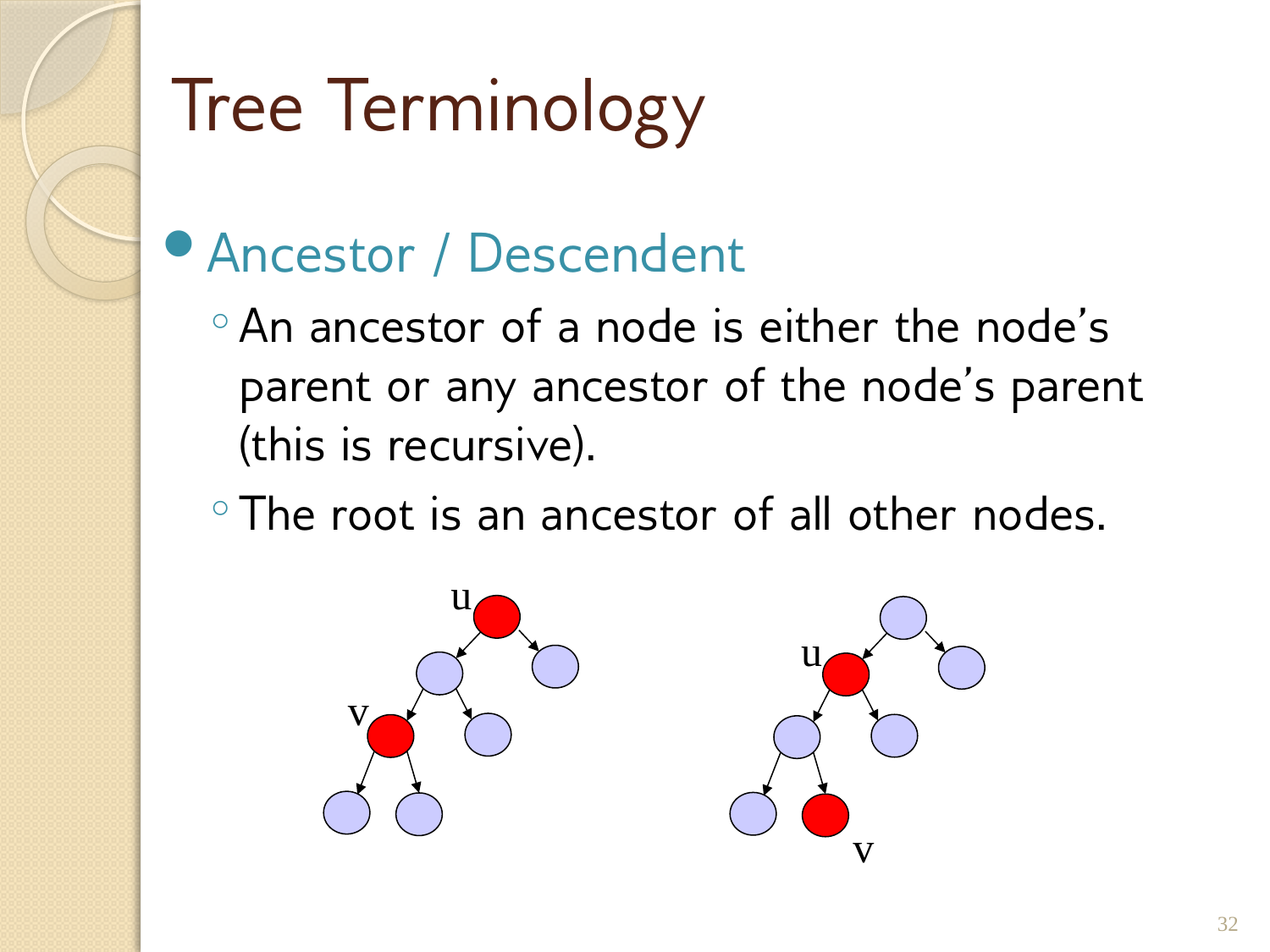

# Tree Terminology
Ancestor / Descendent
An ancestor of a node is either the node’s parent or any ancestor of the node’s parent (this is recursive).
The root is an ancestor of all other nodes.

u

v

u
v
32